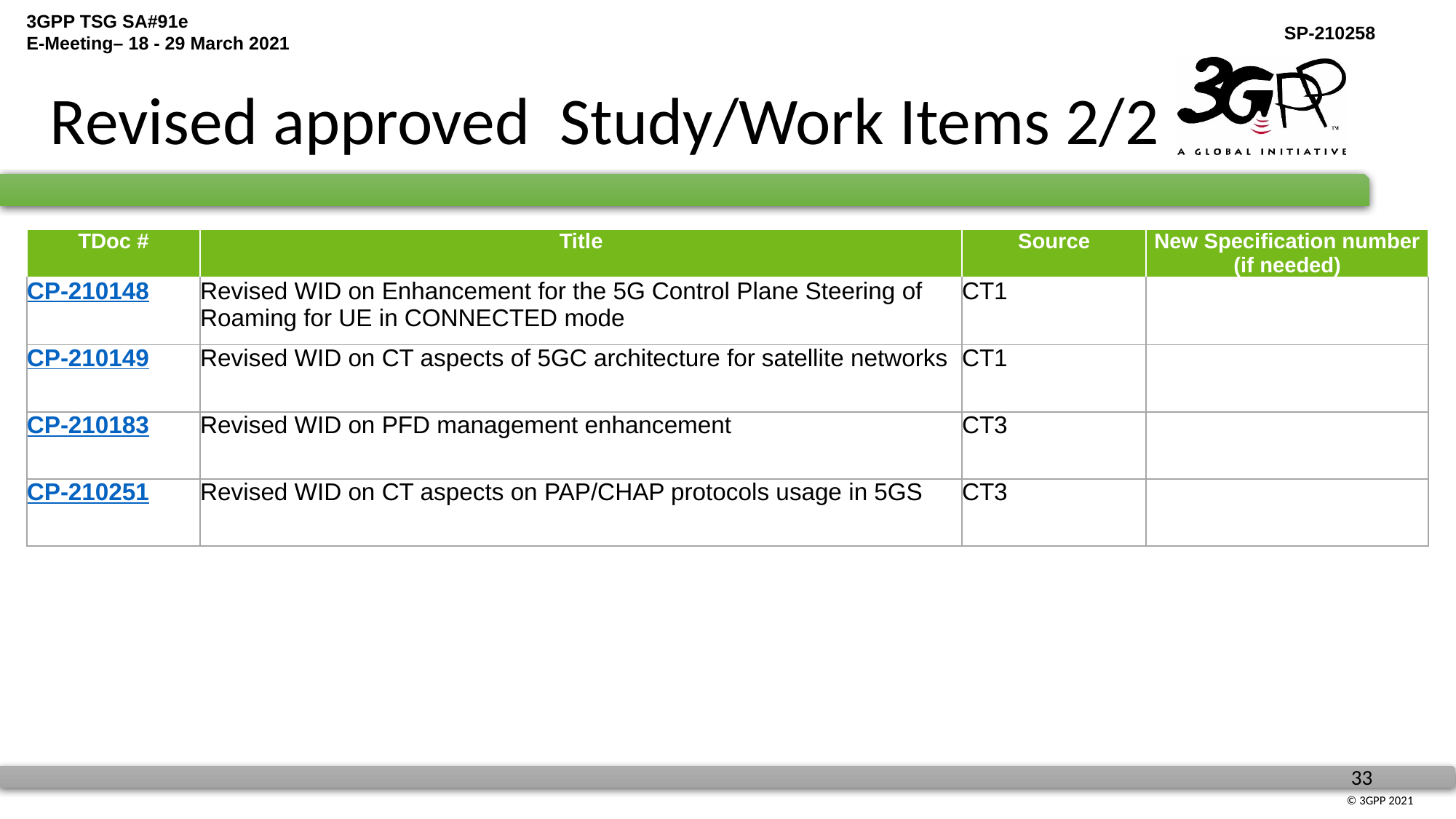

# Revised approved  Study/Work Items 2/2
| TDoc # | Title | Source | New Specification number (if needed) |
| --- | --- | --- | --- |
| CP-210148 | Revised WID on Enhancement for the 5G Control Plane Steering of Roaming for UE in CONNECTED mode | CT1 |  |
| CP-210149 | Revised WID on CT aspects of 5GC architecture for satellite networks | CT1 |  |
| CP-210183 | Revised WID on PFD management enhancement | CT3 |  |
| CP-210251 | Revised WID on CT aspects on PAP/CHAP protocols usage in 5GS | CT3 |  |